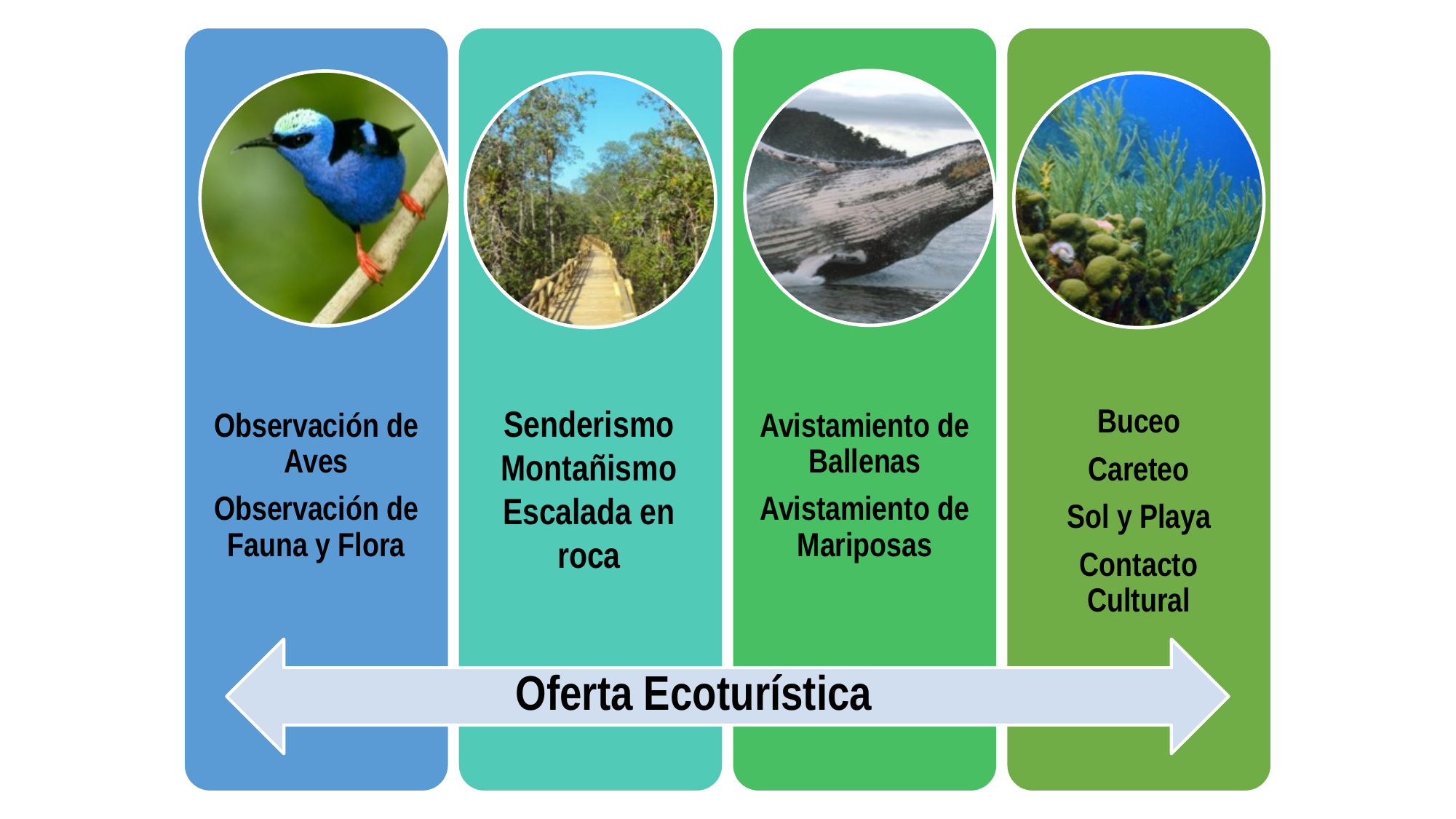

Observación de Aves
Observación de Fauna y Flora

Avistamiento de Ballenas
Avistamiento de Mariposas

Buceo
Careteo
Sol y Playa
Contacto Cultural

Senderismo
Montañismo
Escalada en roca

Oferta Ecoturística